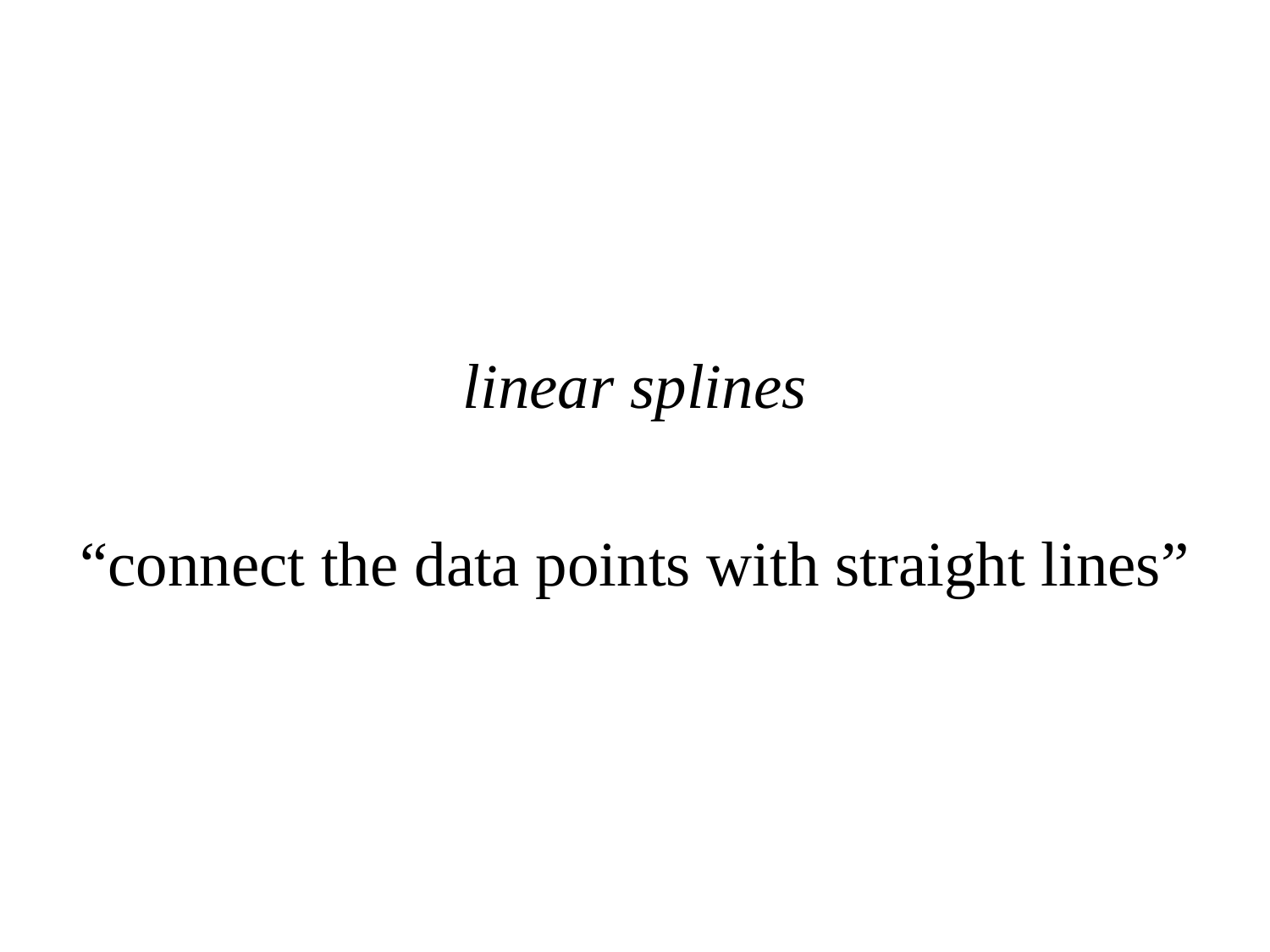

linear splines

“connect the data points with straight lines”